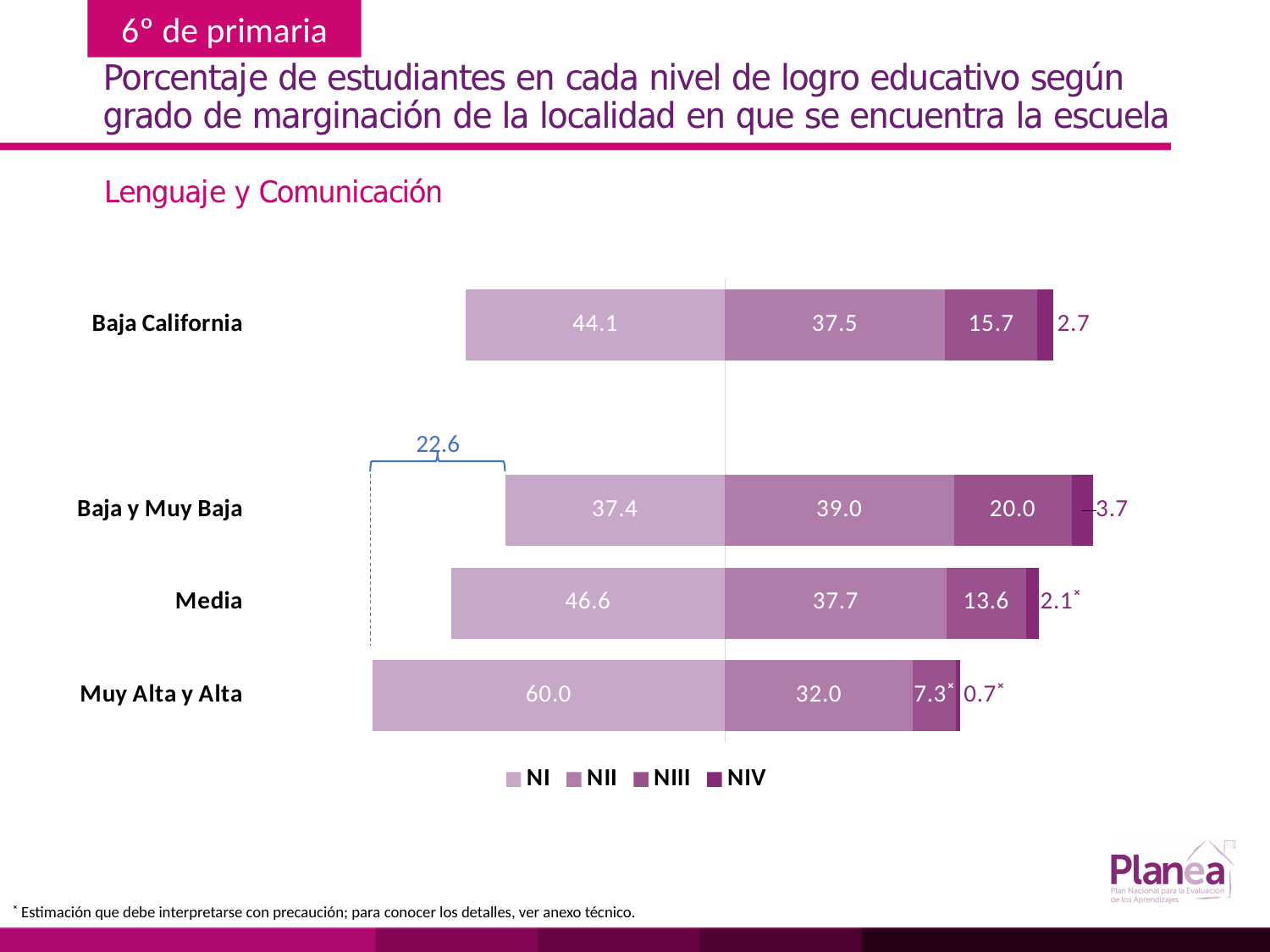

# Porcentaje de estudiantes en cada nivel de logro educativo según grado de marginación de la localidad en que se encuentra la escuela

Lenguaje y Comunicación

### Chart

| Category |  |  |  |  |
|---|---|---|---|---|
| Muy Alta y Alta | -60.0 | 32.0 | 7.3 | 0.7 |
| Media | -46.6 | 37.7 | 13.6 | 2.1 |
| Baja y Muy Baja | -37.4 | 39.0 | 20.0 | 3.7 |
|  | None | None | None | None |
| Baja California | -44.1 | 37.5 | 15.7 | 2.7 |
22.6
˟ Estimación que debe interpretarse con precaución; para conocer los detalles, ver anexo técnico.